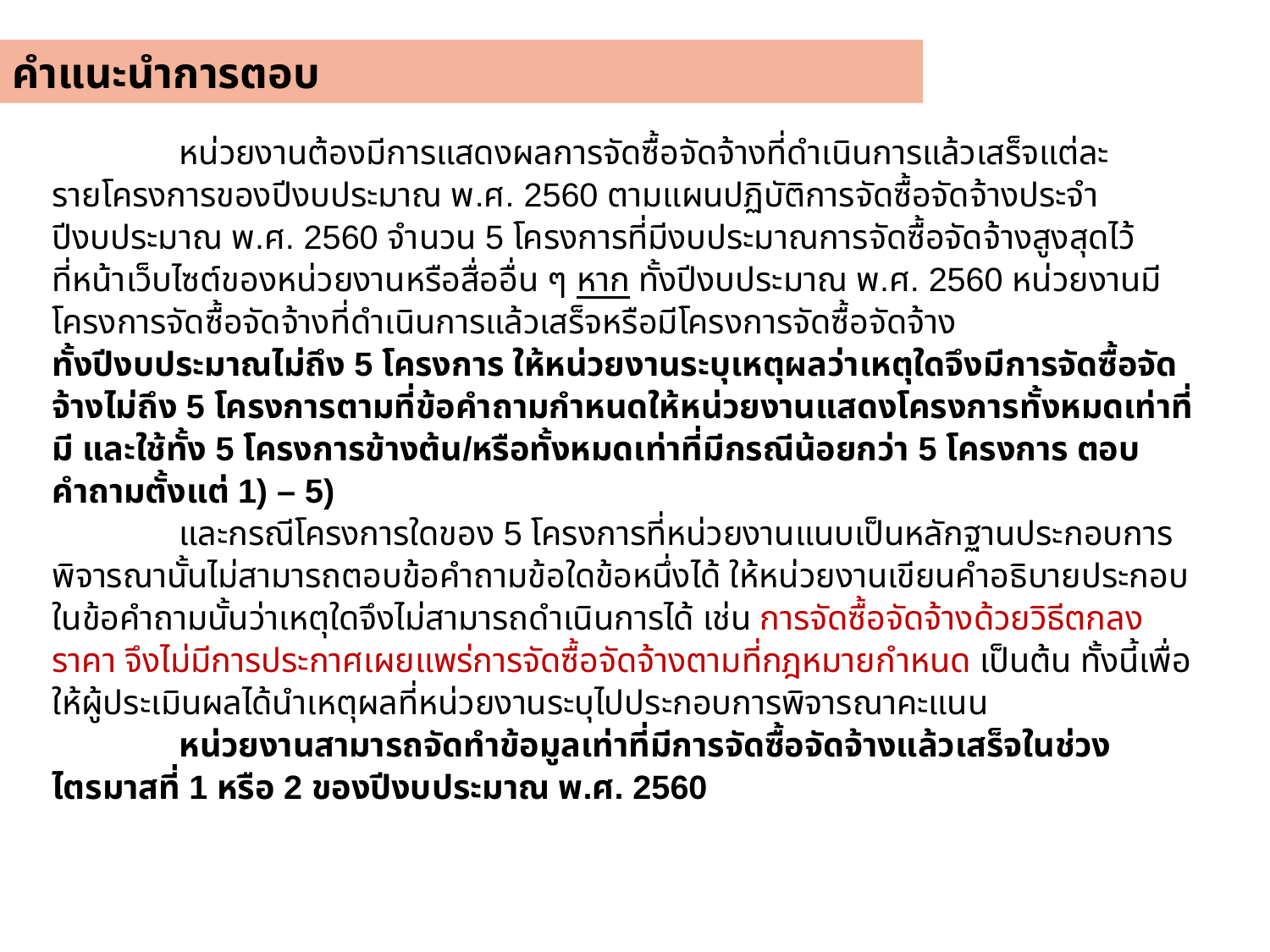

คำแนะนำการตอบ
	หน่วยงานต้องมีการแสดงผลการจัดซื้อจัดจ้างที่ดำเนินการแล้วเสร็จแต่ละ
รายโครงการของปีงบประมาณ พ.ศ. 2560 ตามแผนปฏิบัติการจัดซื้อจัดจ้างประจำปีงบประมาณ พ.ศ. 2560 จำนวน 5 โครงการที่มีงบประมาณการจัดซื้อจัดจ้างสูงสุดไว้
ที่หน้าเว็บไซต์ของหน่วยงานหรือสื่ออื่น ๆ หาก ทั้งปีงบประมาณ พ.ศ. 2560 หน่วยงานมีโครงการจัดซื้อจัดจ้างที่ดำเนินการแล้วเสร็จหรือมีโครงการจัดซื้อจัดจ้าง
ทั้งปีงบประมาณไม่ถึง 5 โครงการ ให้หน่วยงานระบุเหตุผลว่าเหตุใดจึงมีการจัดซื้อจัดจ้างไม่ถึง 5 โครงการตามที่ข้อคำถามกำหนดให้หน่วยงานแสดงโครงการทั้งหมดเท่าที่มี และใช้ทั้ง 5 โครงการข้างต้น/หรือทั้งหมดเท่าที่มีกรณีน้อยกว่า 5 โครงการ ตอบคำถามตั้งแต่ 1) – 5)
	และกรณีโครงการใดของ 5 โครงการที่หน่วยงานแนบเป็นหลักฐานประกอบการพิจารณานั้นไม่สามารถตอบข้อคำถามข้อใดข้อหนึ่งได้ ให้หน่วยงานเขียนคำอธิบายประกอบในข้อคำถามนั้นว่าเหตุใดจึงไม่สามารถดำเนินการได้ เช่น การจัดซื้อจัดจ้างด้วยวิธีตกลงราคา จึงไม่มีการประกาศเผยแพร่การจัดซื้อจัดจ้างตามที่กฎหมายกำหนด เป็นต้น ทั้งนี้เพื่อให้ผู้ประเมินผลได้นำเหตุผลที่หน่วยงานระบุไปประกอบการพิจารณาคะแนน
	หน่วยงานสามารถจัดทำข้อมูลเท่าที่มีการจัดซื้อจัดจ้างแล้วเสร็จในช่วงไตรมาสที่ 1 หรือ 2 ของปีงบประมาณ พ.ศ. 2560